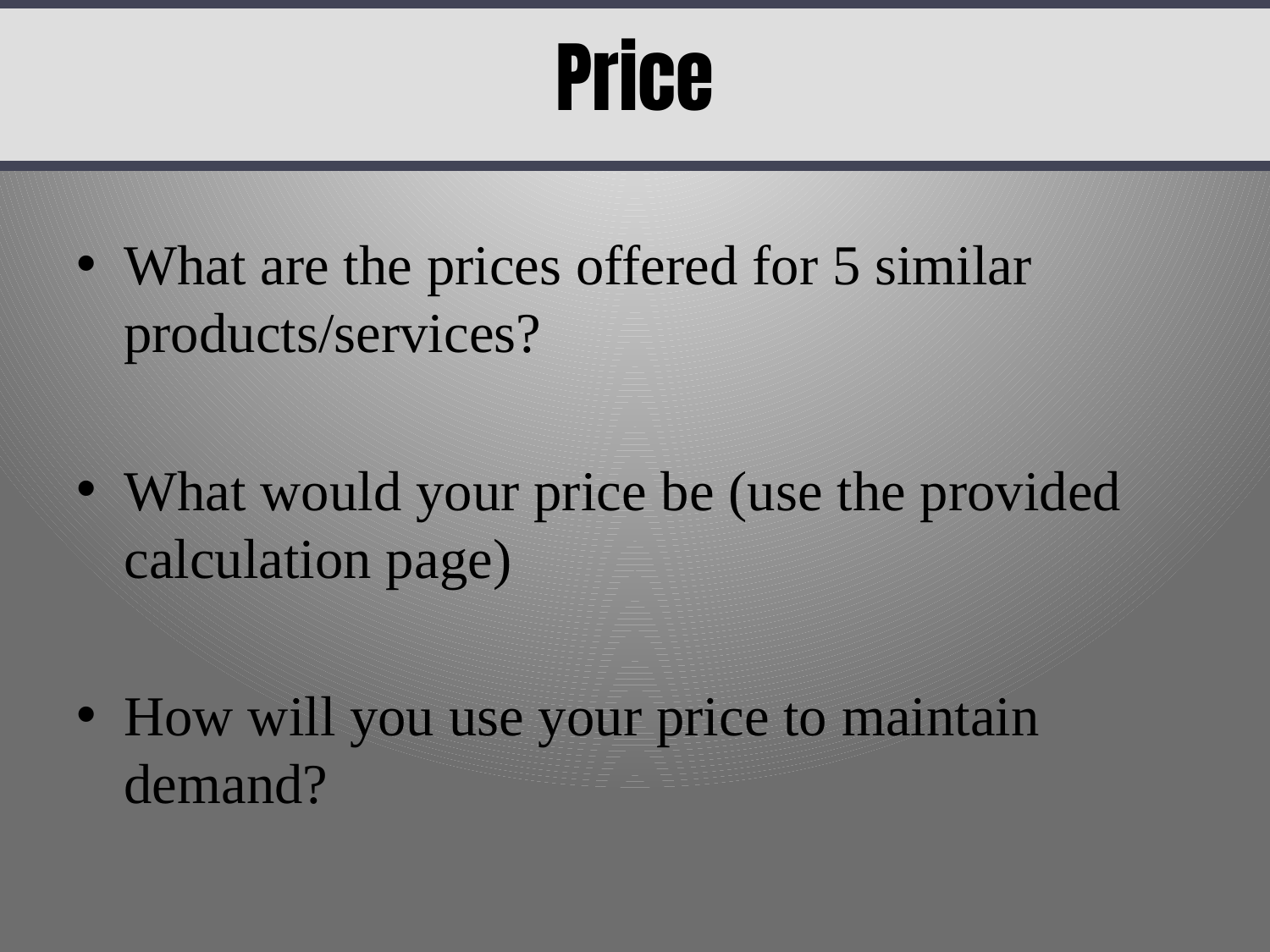

# Price
What are the prices offered for 5 similar products/services?

What would your price be (use the provided calculation page)

How will you use your price to maintain demand?